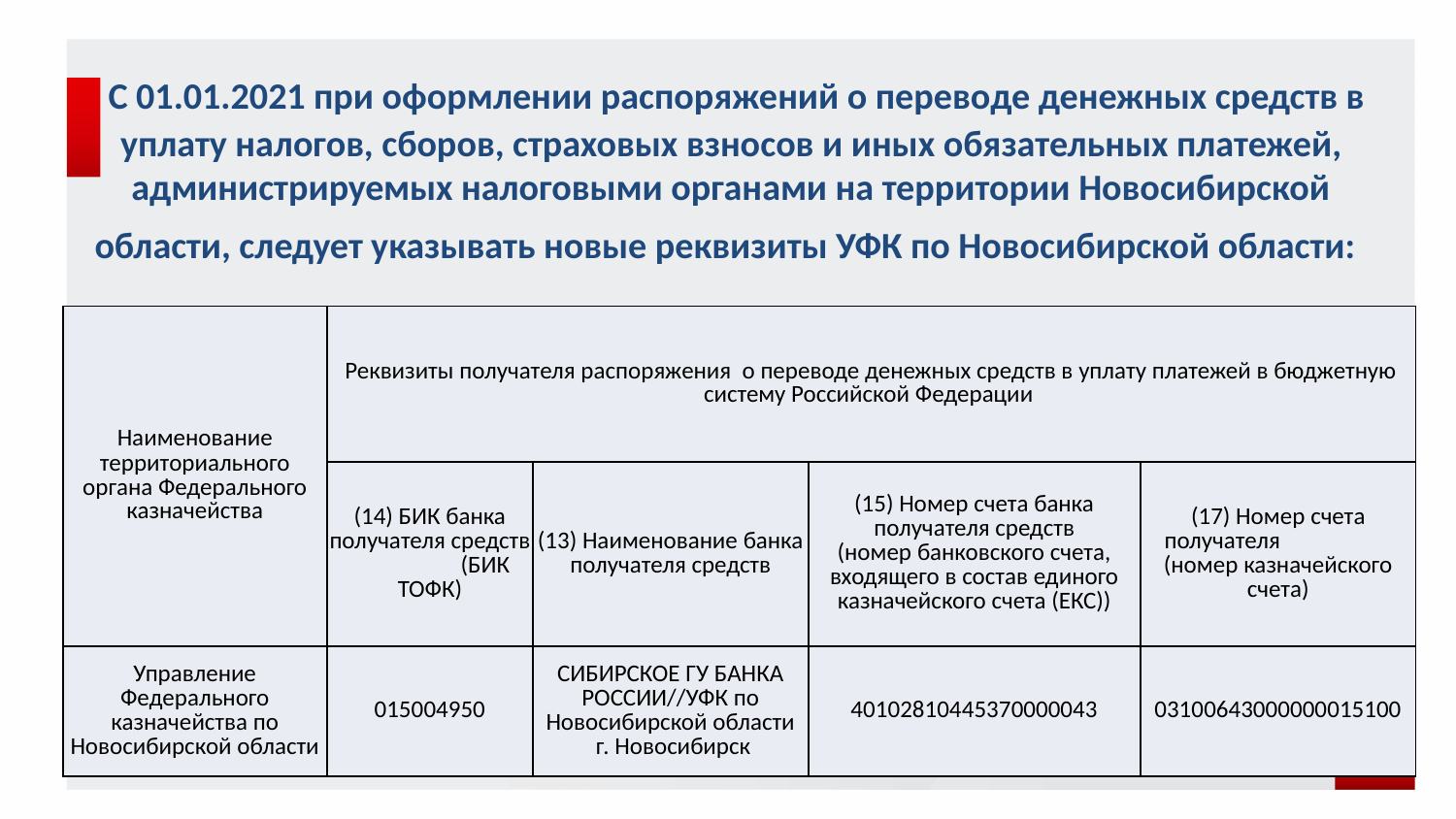

# C 01.01.2021 при оформлении распоряжений о переводе денежных средств в уплату налогов, сборов, страховых взносов и иных обязательных платежей, администрируемых налоговыми органами на территории Новосибирской области, следует указывать новые реквизиты УФК по Новосибирской области:
| Наименование территориального органа Федерального казначейства | Реквизиты получателя распоряжения о переводе денежных средств в уплату платежей в бюджетную систему Российской Федерации |  |  |  |
| --- | --- | --- | --- | --- |
|  | (14) БИК банка получателя средств (БИК ТОФК) | (13) Наименование банка получателя средств | (15) Номер счета банка получателя средств (номер банковского счета, входящего в состав единого казначейского счета (ЕКС)) | (17) Номер счета получателя (номер казначейского счета) |
| Управление Федерального казначейства по Новосибирской области | 015004950 | СИБИРСКОЕ ГУ БАНКА РОССИИ//УФК по Новосибирской области г. Новосибирск | 40102810445370000043 | 03100643000000015100 |
2